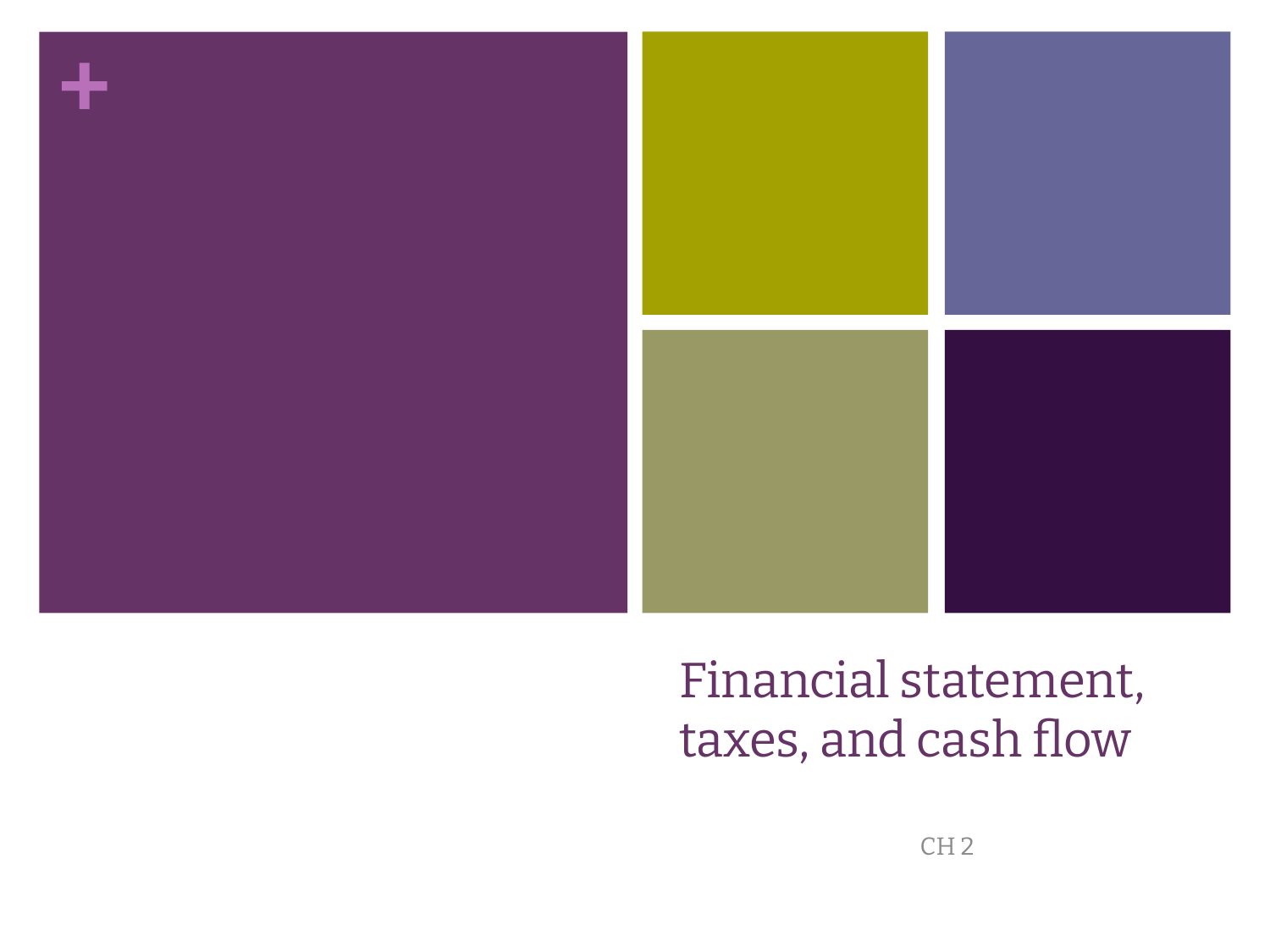

# Financial statement, taxes, and cash flow
CH 2